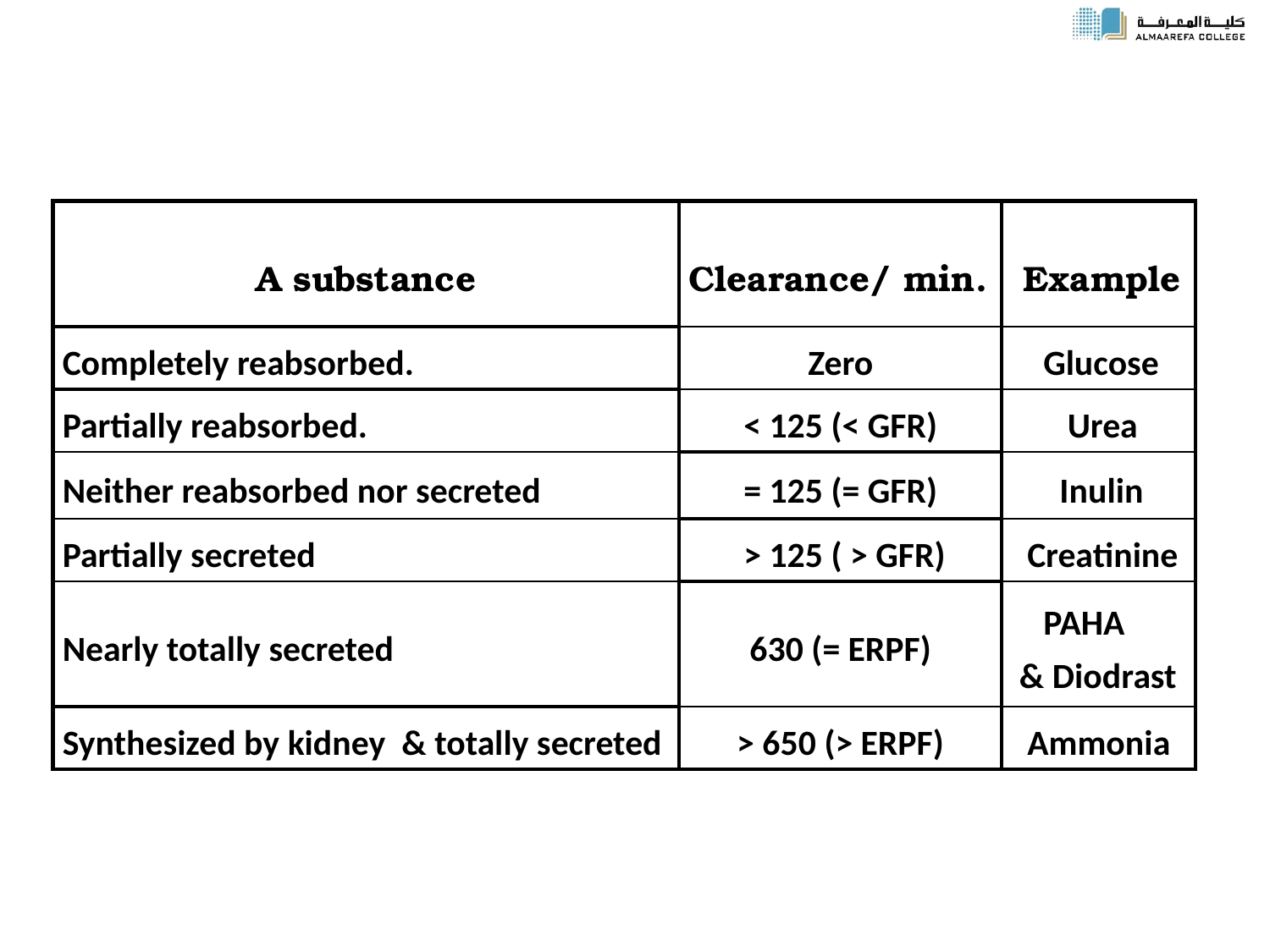

| A substance | Clearance/ min. | Example |
| --- | --- | --- |
| Completely reabsorbed. | Zero | Glucose |
| Partially reabsorbed. | < 125 (< GFR) | Urea |
| Neither reabsorbed nor secreted | = 125 (= GFR) | Inulin |
| Partially secreted | > 125 ( > GFR) | Creatinine |
| Nearly totally secreted | 630 (= ERPF) | PAHA & Diodrast |
| Synthesized by kidney & totally secreted | > 650 (> ERPF) | Ammonia |